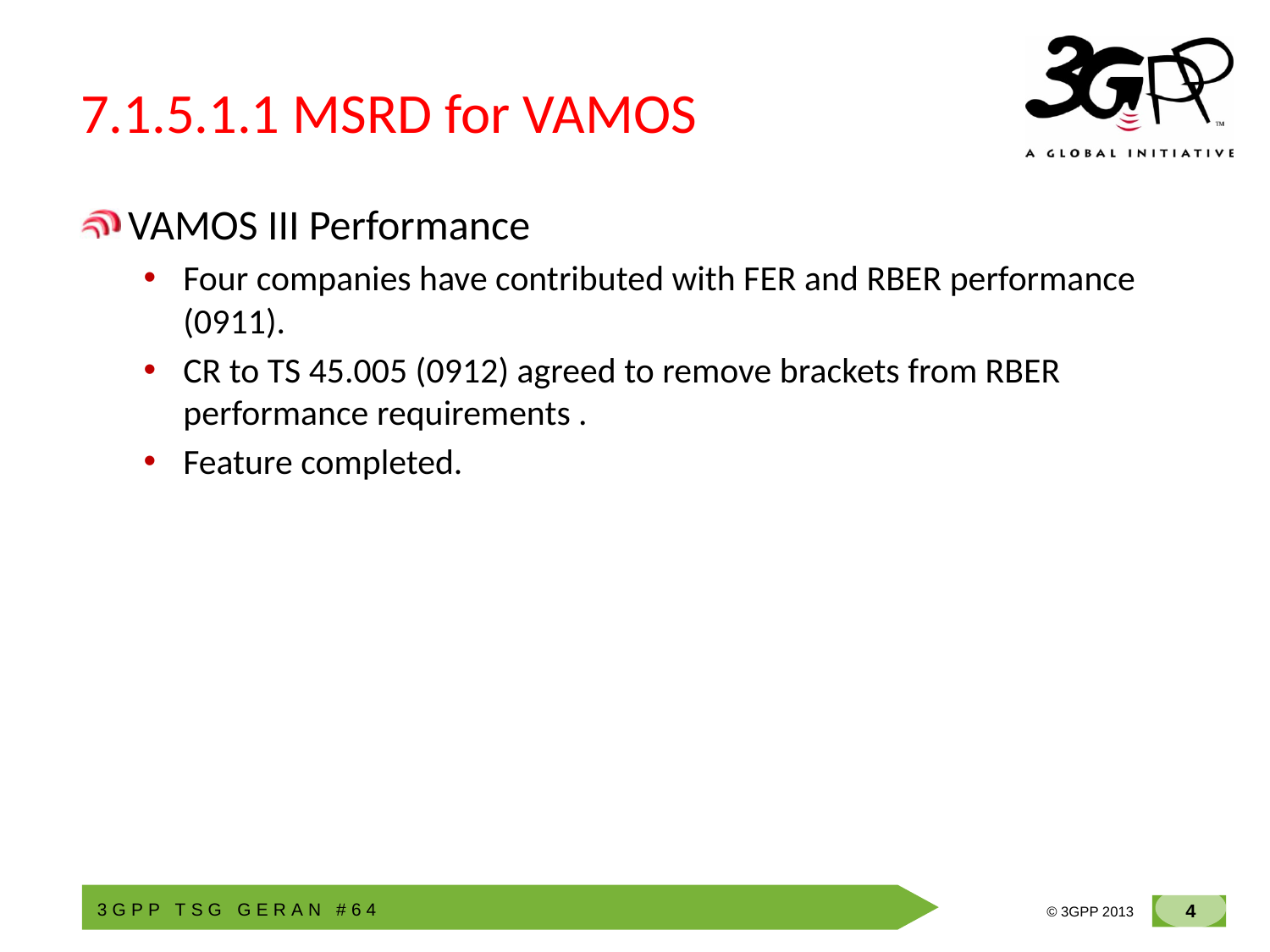

# 7.1.5.1.1 MSRD for VAMOS
VAMOS III Performance
Four companies have contributed with FER and RBER performance (0911).
CR to TS 45.005 (0912) agreed to remove brackets from RBER performance requirements .
Feature completed.